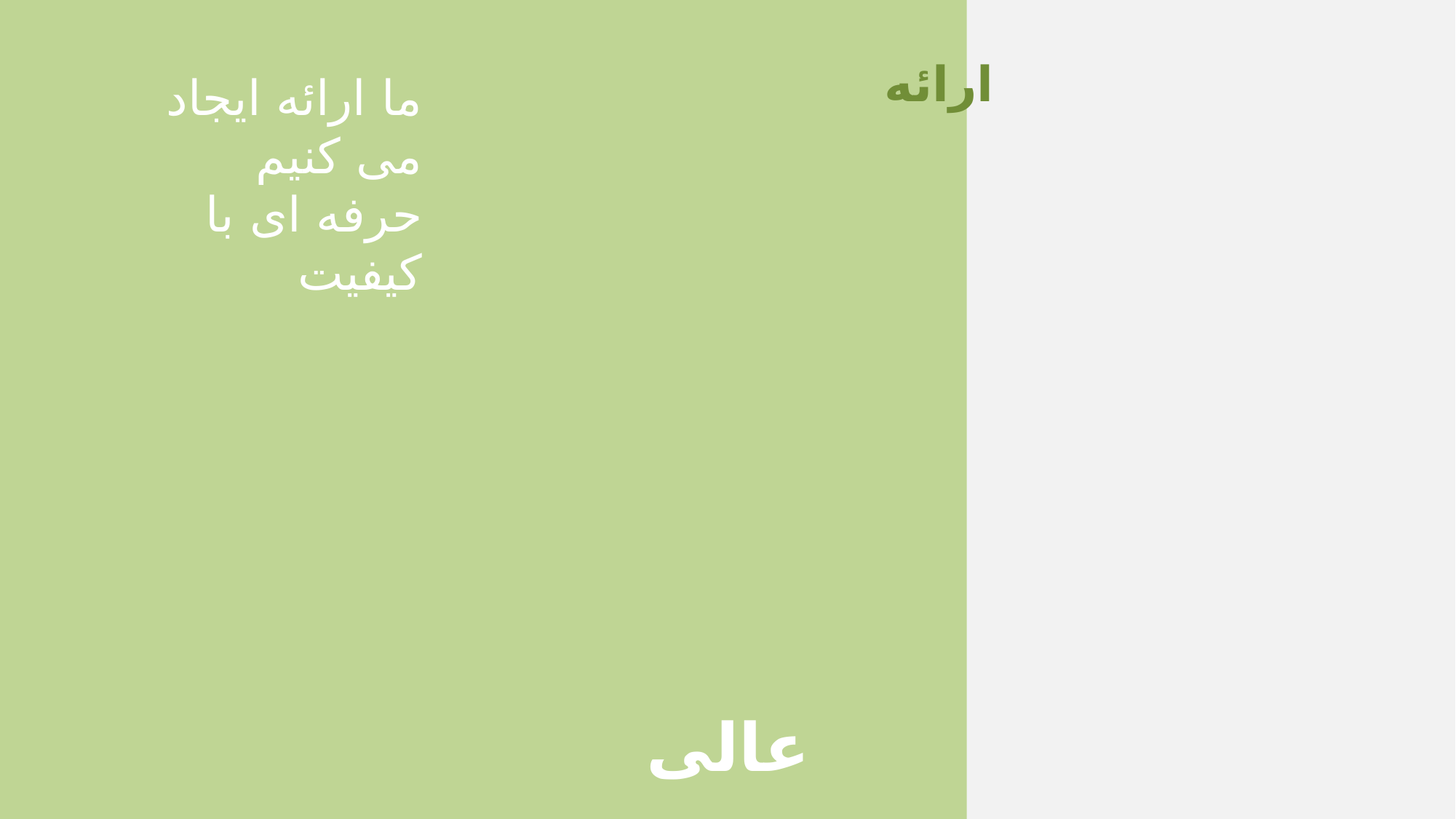

ارائه
ما ارائه ایجاد می کنیم
حرفه ای با کیفیت

عالی